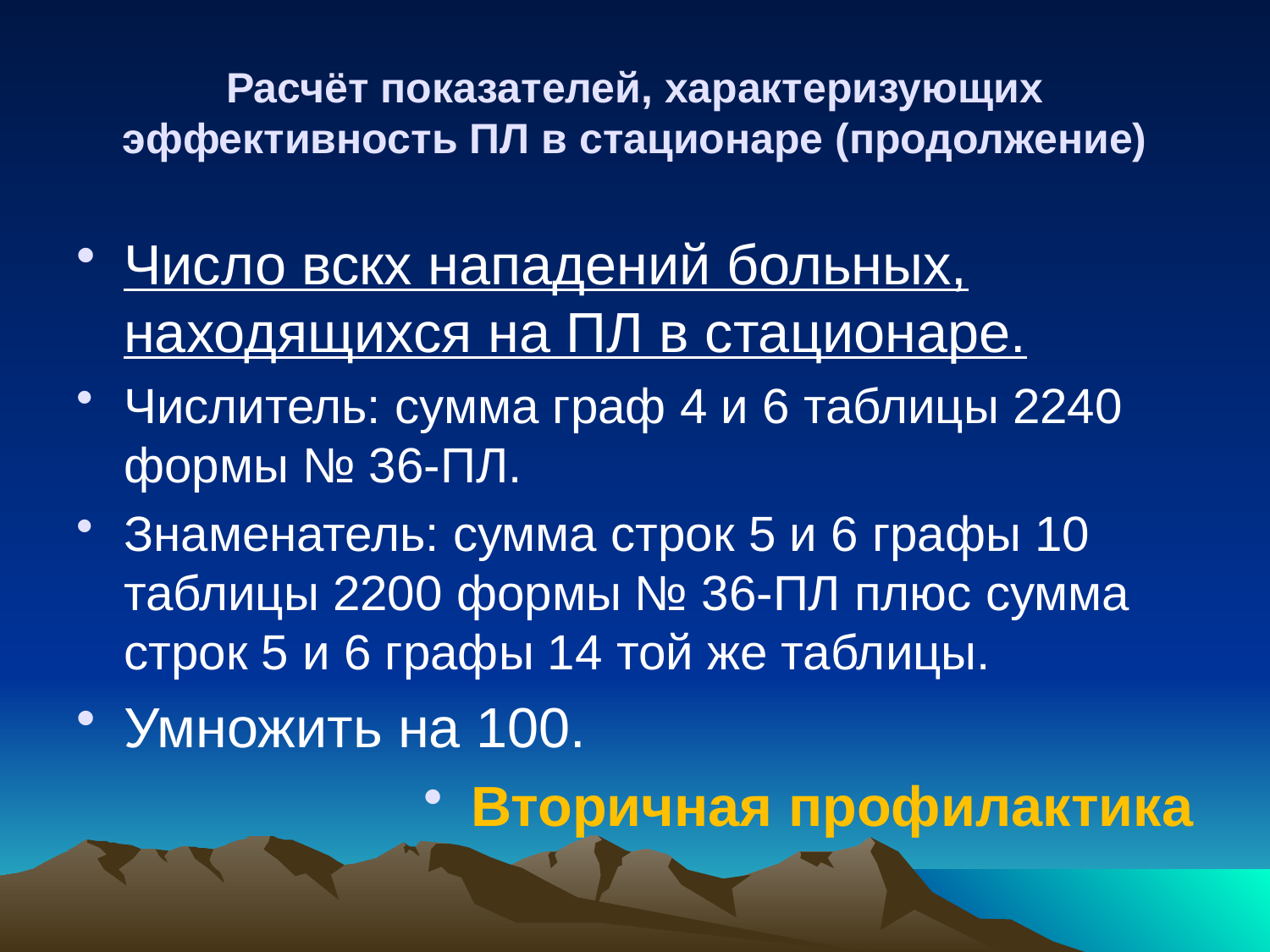

# Расчёт показателей, характеризующих эффективность ПЛ в стационаре (продолжение)
Число вскх нападений больных, находящихся на ПЛ в стационаре.
Числитель: сумма граф 4 и 6 таблицы 2240 формы № 36-ПЛ.
Знаменатель: сумма строк 5 и 6 графы 10 таблицы 2200 формы № 36-ПЛ плюс сумма строк 5 и 6 графы 14 той же таблицы.
Умножить на 100.
Вторичная профилактика